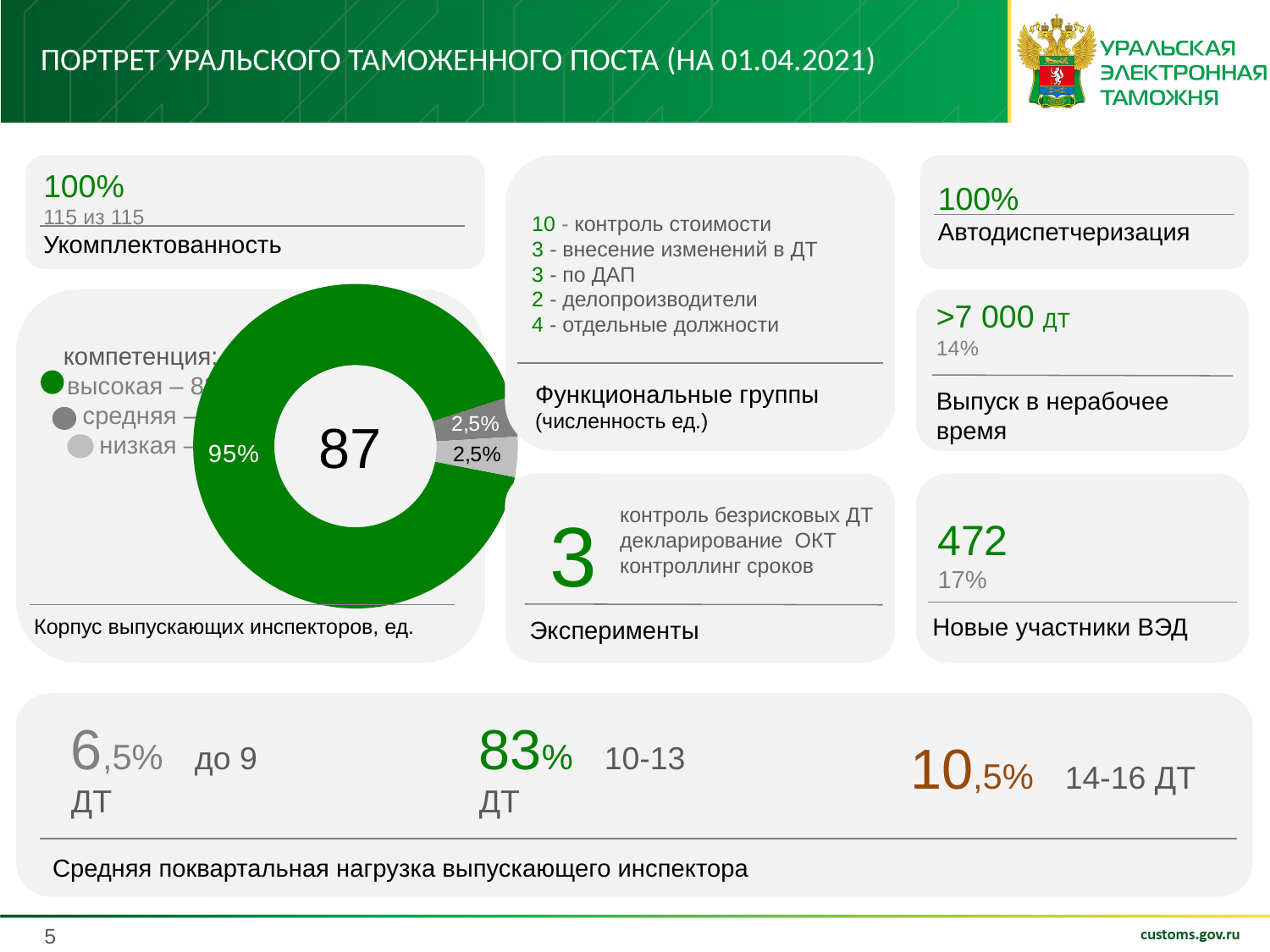

# ПОРТРЕТ Уральского таможенного поста (НА 01.04.2021)

100%                                   115 из 115
Укомплектованность
10 - контроль стоимости
3 - внесение изменений в ДТ
3 - по ДАП
2 - делопроизводители
4 - отдельные должности

100%
Автодиспетчеризация

### Chart

| Category | Продажи |
|---|---|
| Кв. 1 | 92.0 |
| Кв. 2 | 4.0 |
| Кв. 3 | 4.0 |
>7 000 ДТ                  14%

Выпуск в нерабочее время
компетенция:
 высокая – 83
средняя – 2
низкая – 2

87
Функциональные группы
(численность ед.)

 3
Эксперименты
472                   17%

контроль безрисковых ДТ
декларирование  ОКТ
контроллинг сроков
Корпус выпускающих инспекторов, ед.
Эксперименты
Новые участники ВЭД

6,5%  до 9 ДТ
83%  10-13 ДТ
10,5%  14-16 ДТ
Средняя поквартальная нагрузка выпускающего инспектора

5